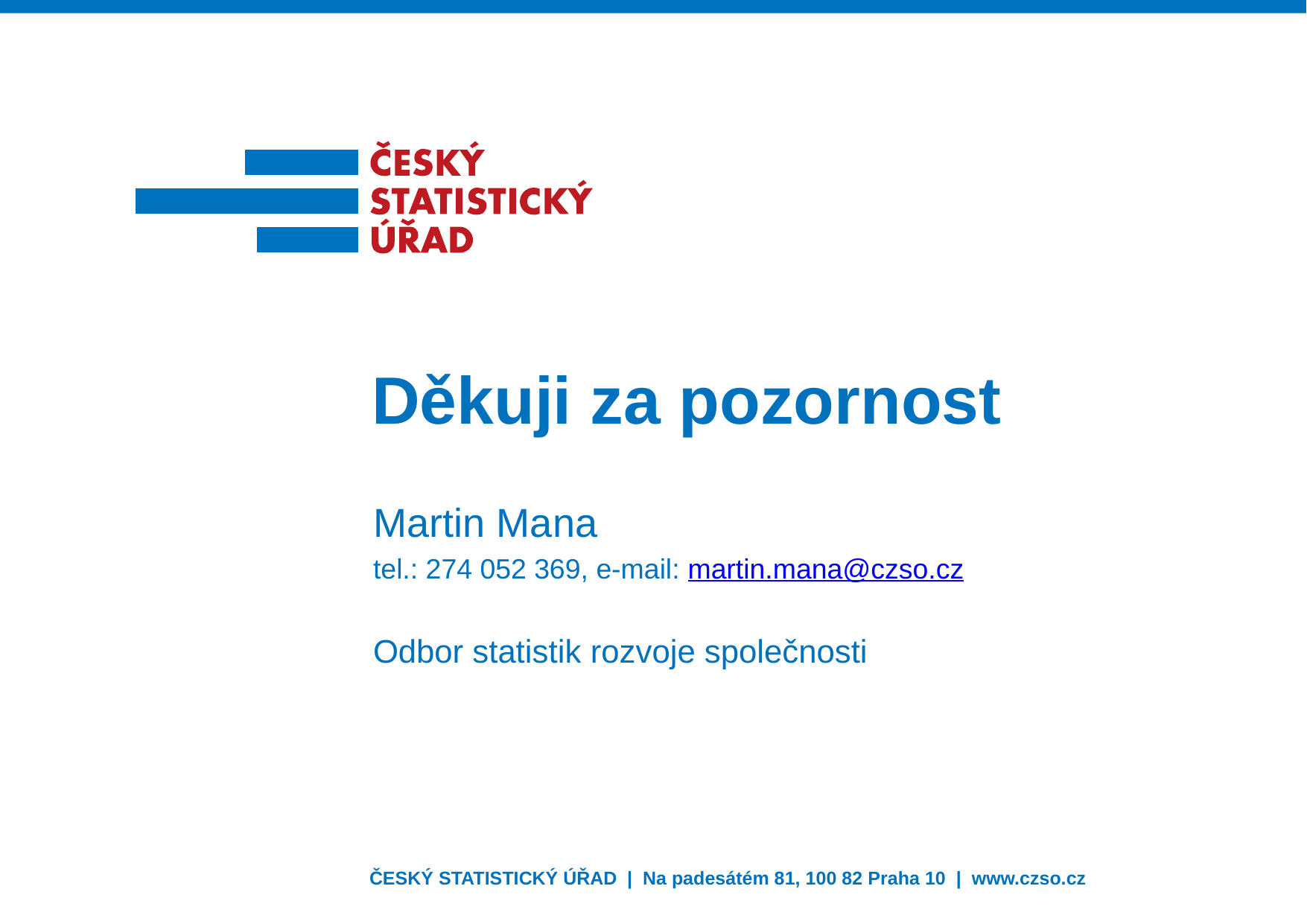

Děkuji za pozornost
Martin Mana
tel.: 274 052 369, e-mail: martin.mana@czso.cz
Odbor statistik rozvoje společnosti